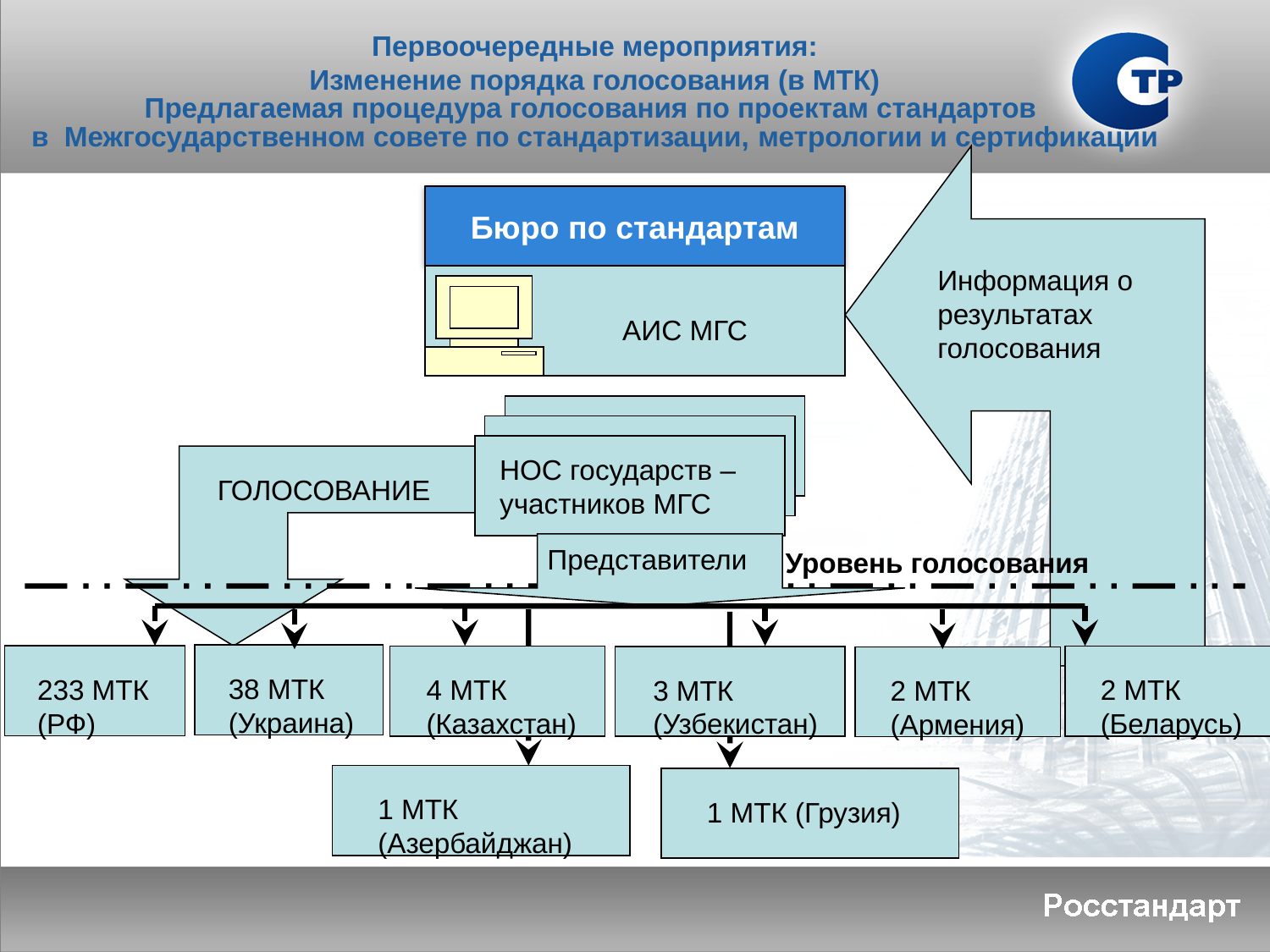

Первоочередные мероприятия:
Изменение порядка голосования (в МТК)
Предлагаемая процедура голосования по проектам стандартов
в  Межгосударственном совете по стандартизации, метрологии и сертификации
Бюро по стандартам

АИС МГС

Информация о результатах голосования

НОС государств –
участников МГС

ГОЛОСОВАНИЕ
Представители
Уровень голосования

38 МТК (Украина)

233 МТК (РФ)

4 МТК (Казахстан)

2 МТК (Беларусь)

3 МТК (Узбекистан)

2 МТК (Армения)

1 МТК (Азербайджан)

1 МТК (Грузия)
9